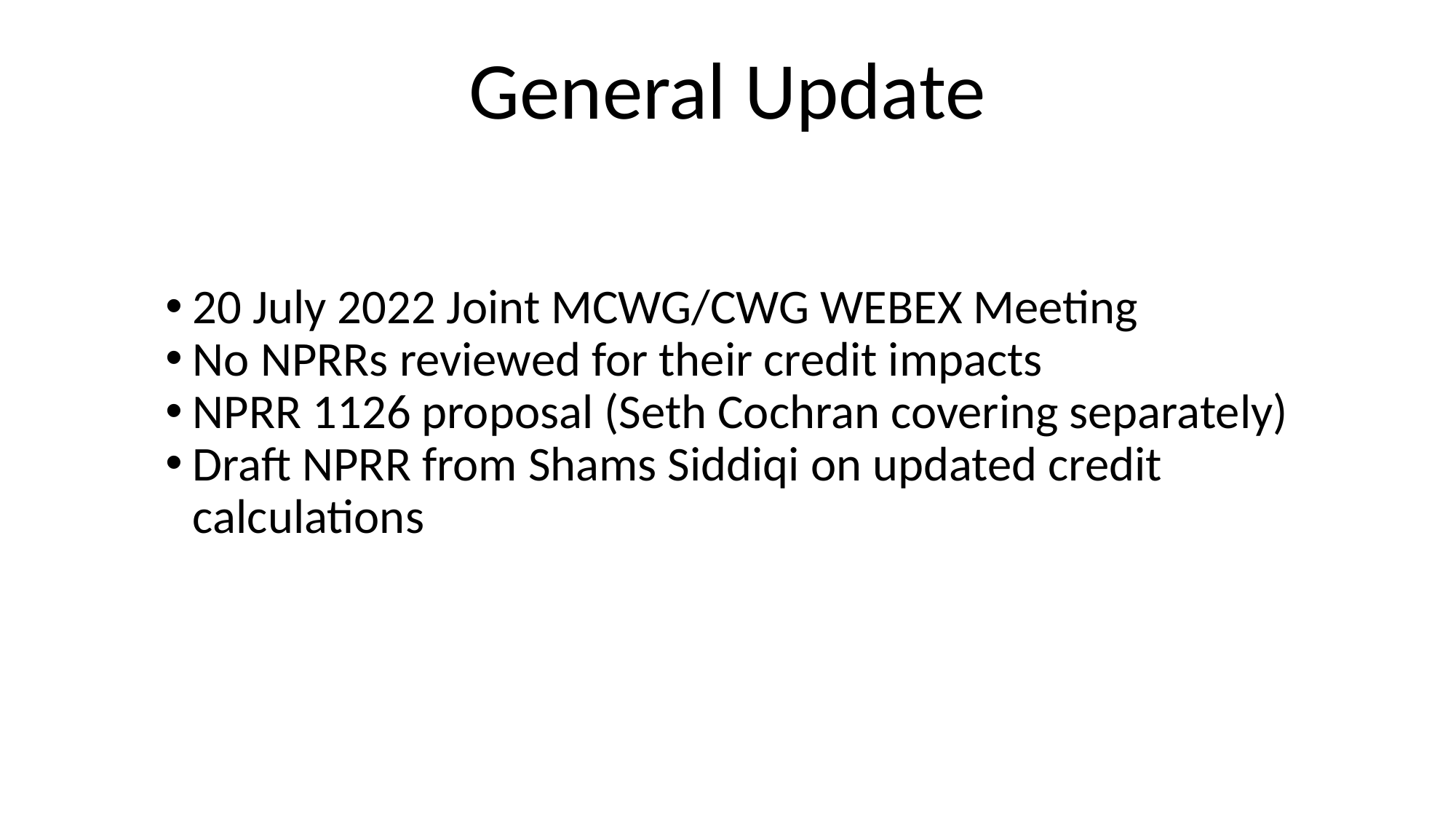

# General Update

20 July 2022 Joint MCWG/CWG WEBEX Meeting
No NPRRs reviewed for their credit impacts
NPRR 1126 proposal (Seth Cochran covering separately)
Draft NPRR from Shams Siddiqi on updated credit calculations